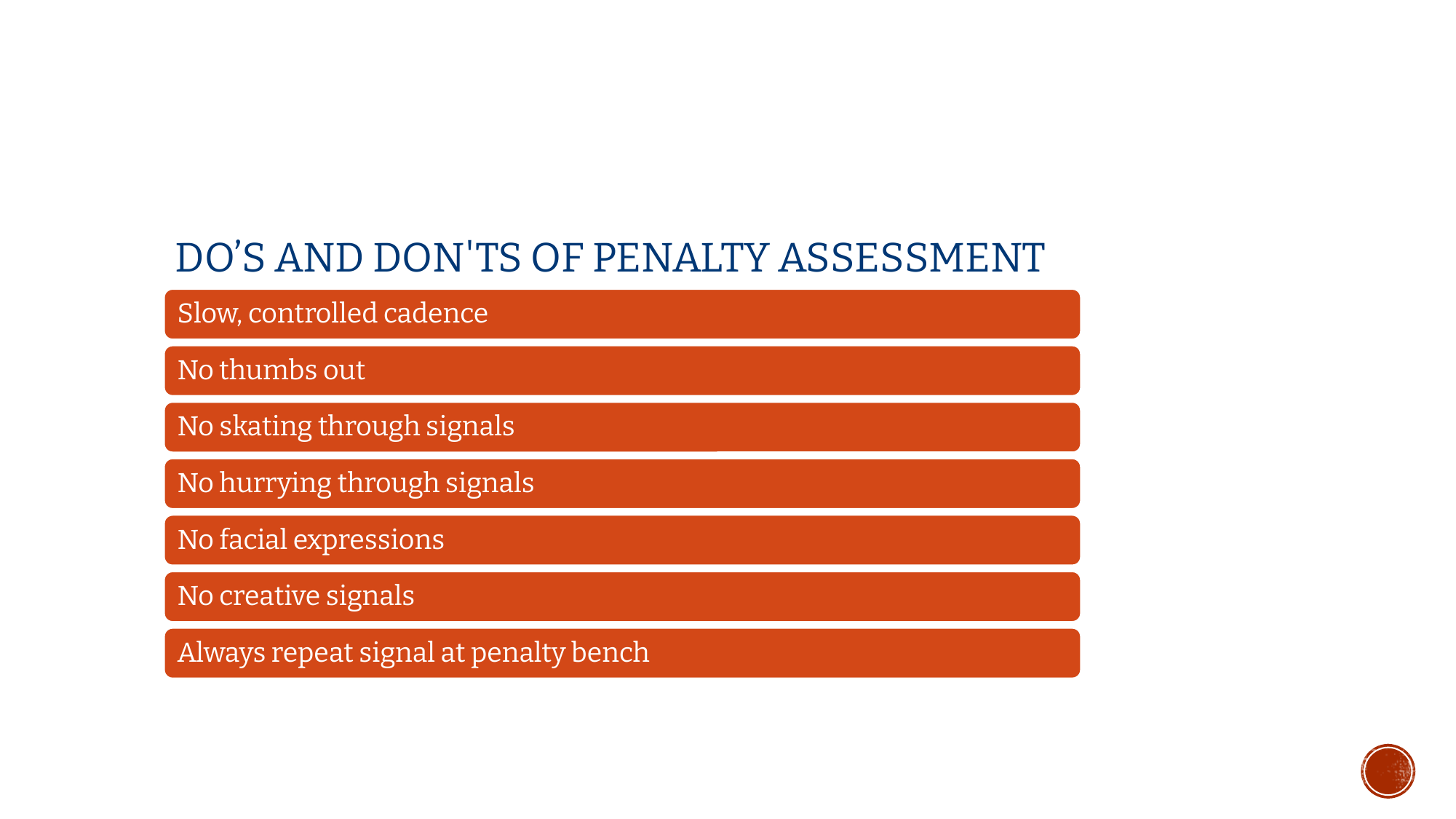

# Do’s and Don'ts of Penalty Assessment
Slow, controlled cadence
No thumbs out
No skating through signals
No hurrying through signals
No facial expressions
No creative signals
Always repeat signal at penalty bench